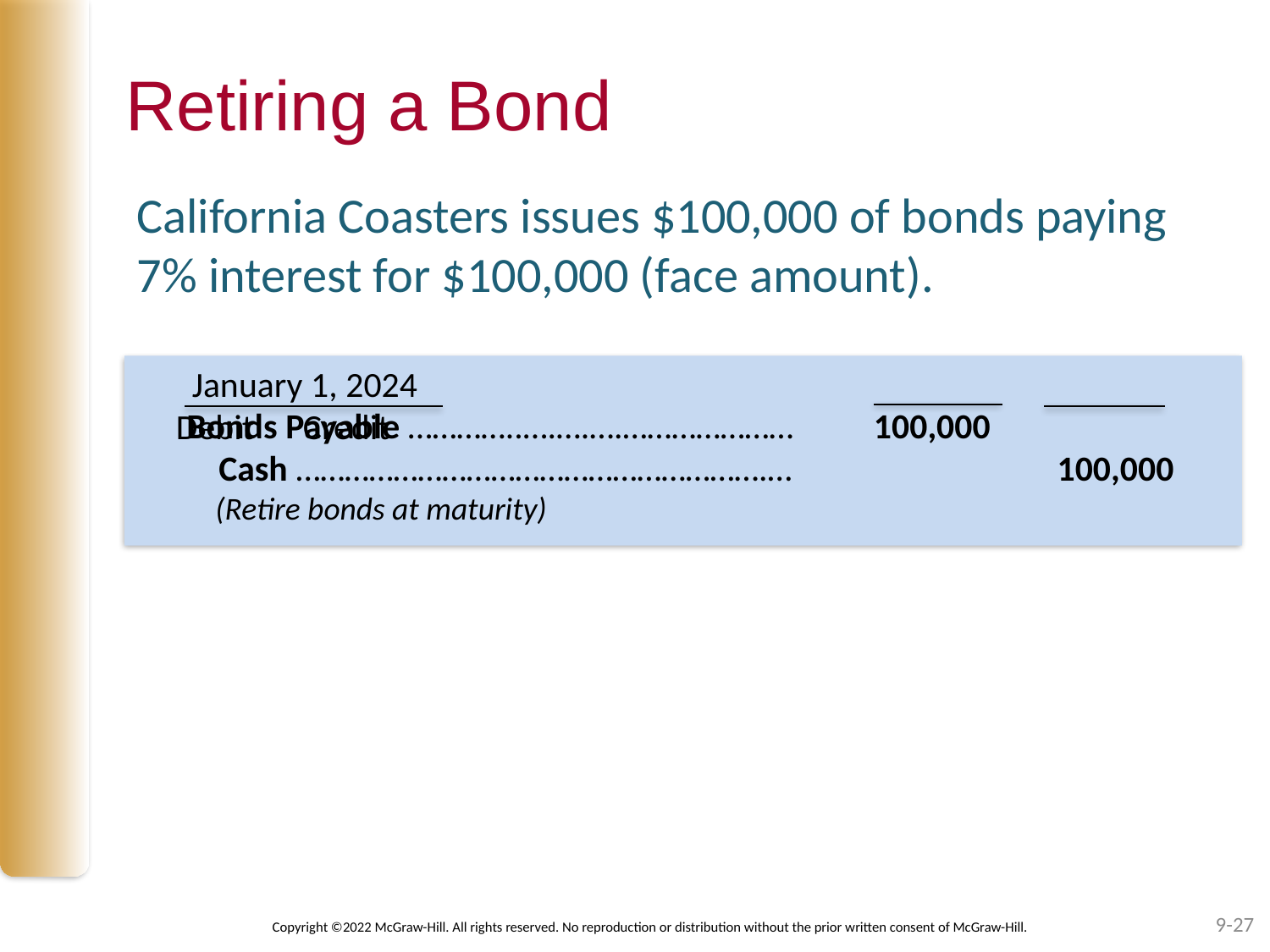

# Retiring a Bond
California Coasters issues $100,000 of bonds paying 7% interest for $100,000 (face amount).

      January 1, 2024   					                       Debit	    Credit
Bonds Payable …………..….….….…………………          100,000
    Cash ………………………………………………….…                                 100,000
    (Retire bonds at maturity)
9-27
Copyright ©2022 McGraw-Hill. All rights reserved. No reproduction or distribution without the prior written consent of McGraw-Hill.